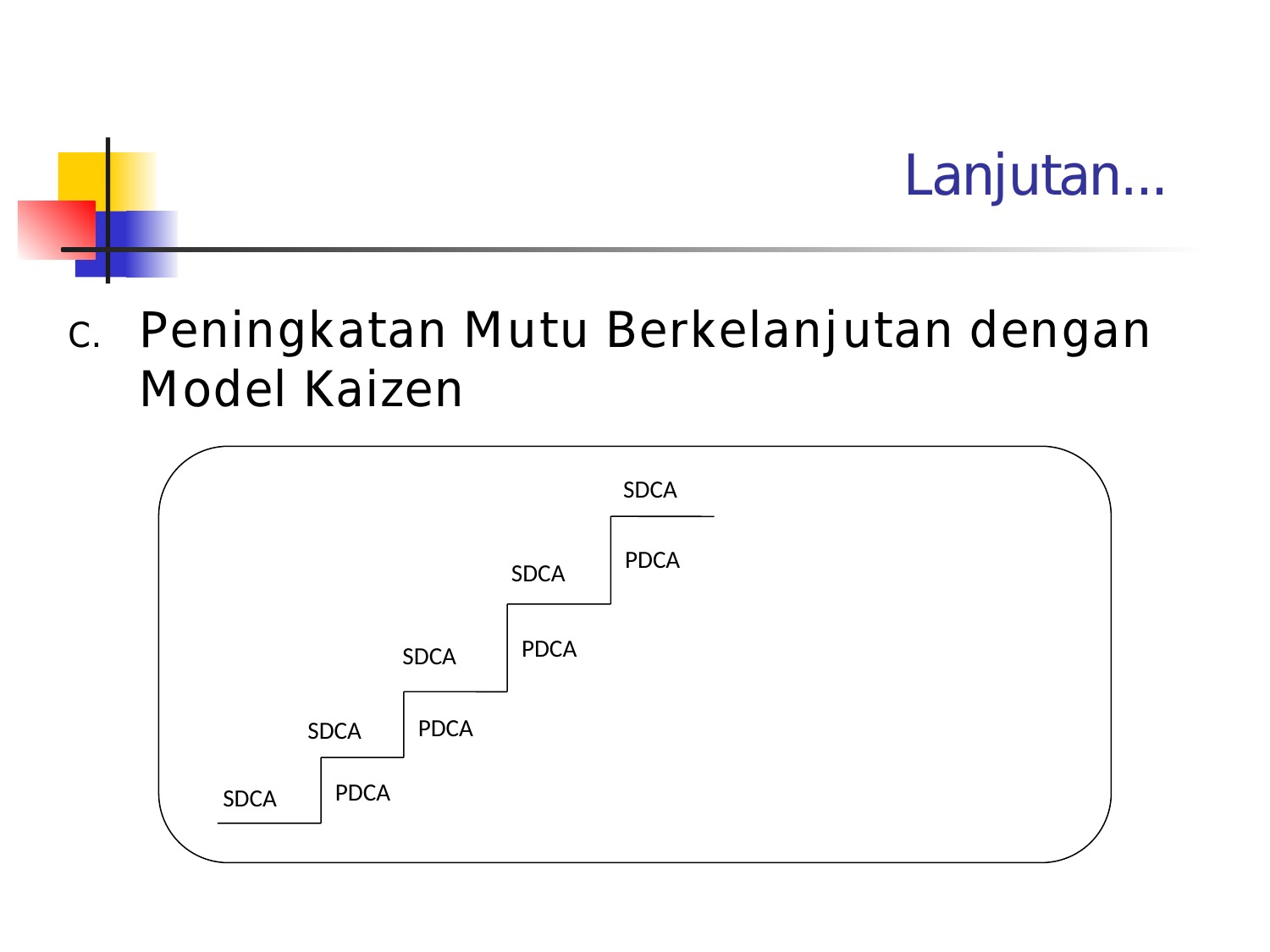

# Lanjutan…
Peningkatan Mutu Berkelanjutan dengan Model Kaizen

SDCA
PDCA
SDCA
PDCA
SDCA
PDCA
SDCA
PDCA
SDCA